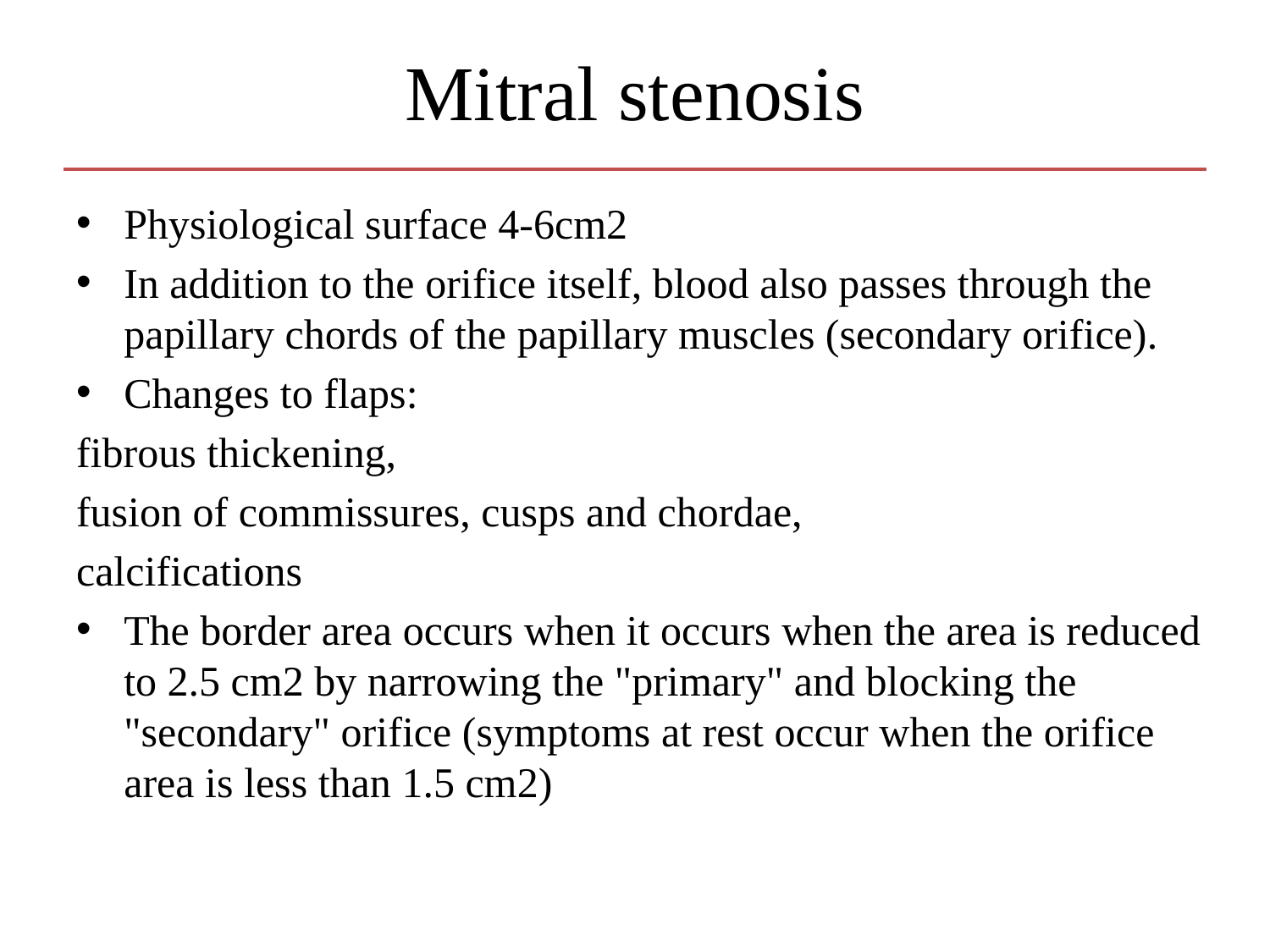

# Mitral stenosis
Physiological surface 4-6cm2
In addition to the orifice itself, blood also passes through the papillary chords of the papillary muscles (secondary orifice).
Changes to flaps:
fibrous thickening,
fusion of commissures, cusps and chordae,
calcifications
The border area occurs when it occurs when the area is reduced to 2.5 cm2 by narrowing the "primary" and blocking the "secondary" orifice (symptoms at rest occur when the orifice area is less than 1.5 cm2)